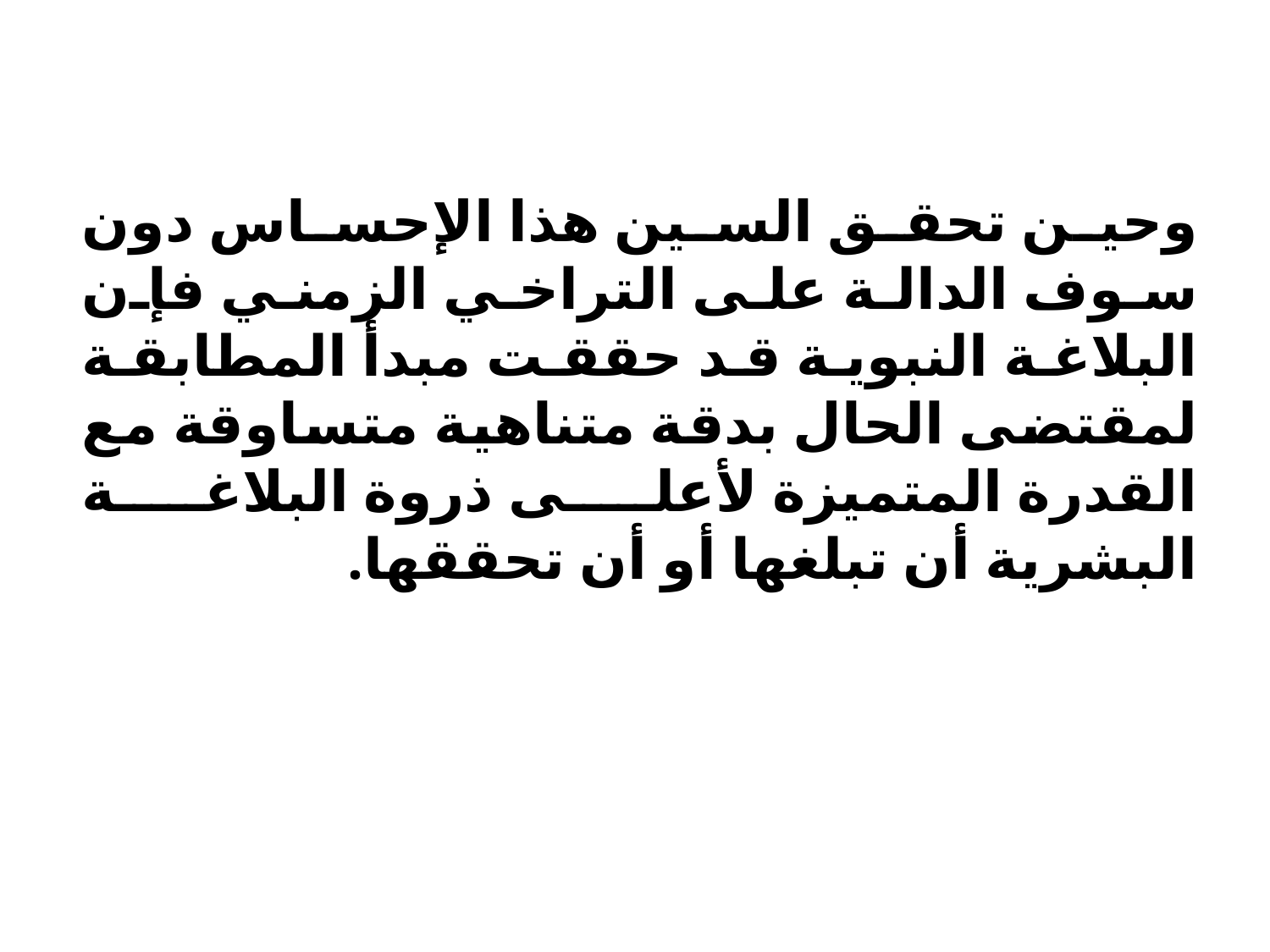

وحين تحقق السين هذا الإحساس دون سوف الدالة على التراخي الزمني فإن البلاغة النبوية قد حققت مبدأ المطابقة لمقتضى الحال بدقة متناهية متساوقة مع القدرة المتميزة لأعلى ذروة البلاغة البشرية أن تبلغها أو أن تحققها.